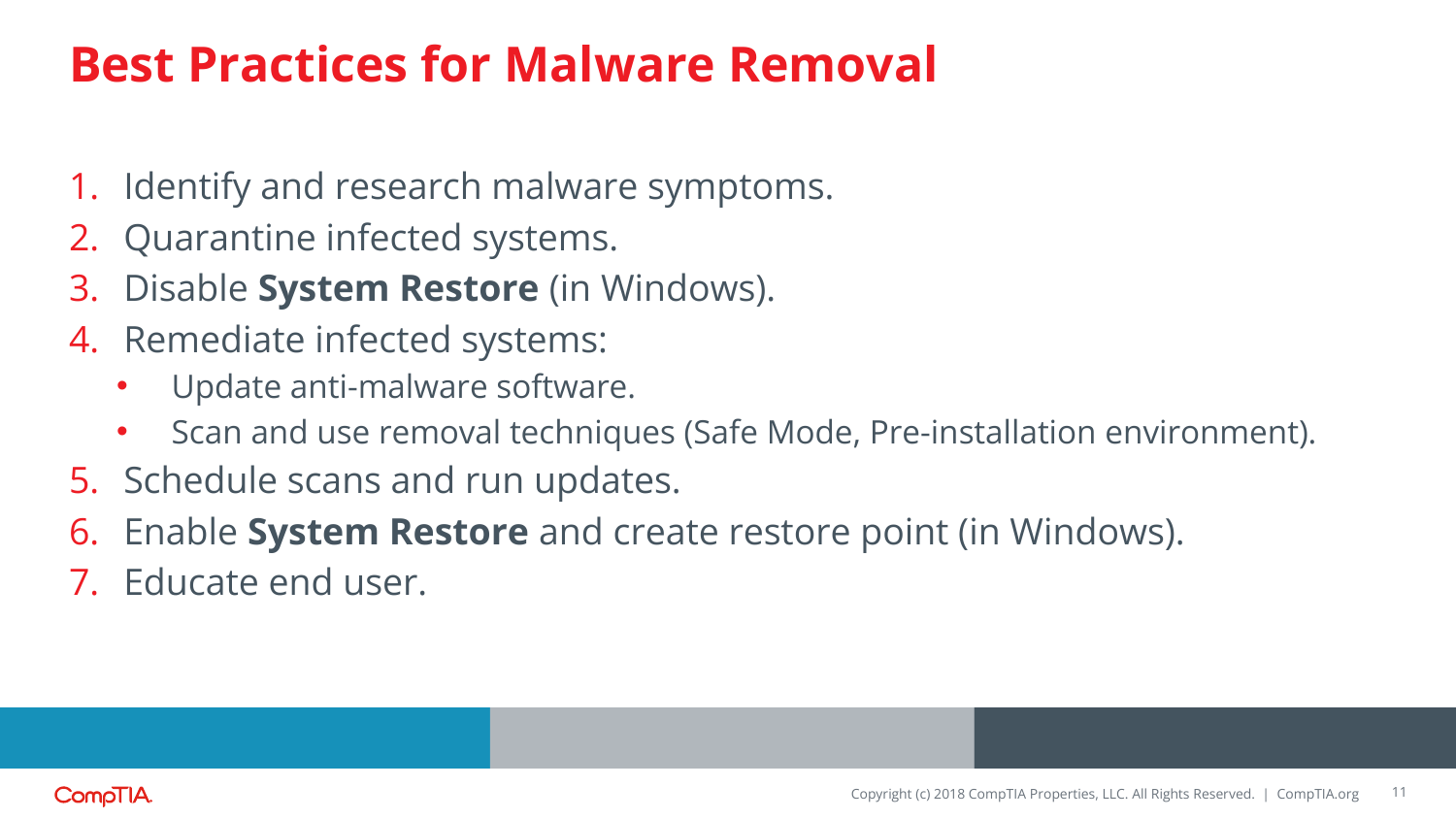

# Best Practices for Malware Removal
Identify and research malware symptoms.
Quarantine infected systems.
Disable System Restore (in Windows).
Remediate infected systems:
Update anti-malware software.
Scan and use removal techniques (Safe Mode, Pre-installation environment).
Schedule scans and run updates.
Enable System Restore and create restore point (in Windows).
Educate end user.
11